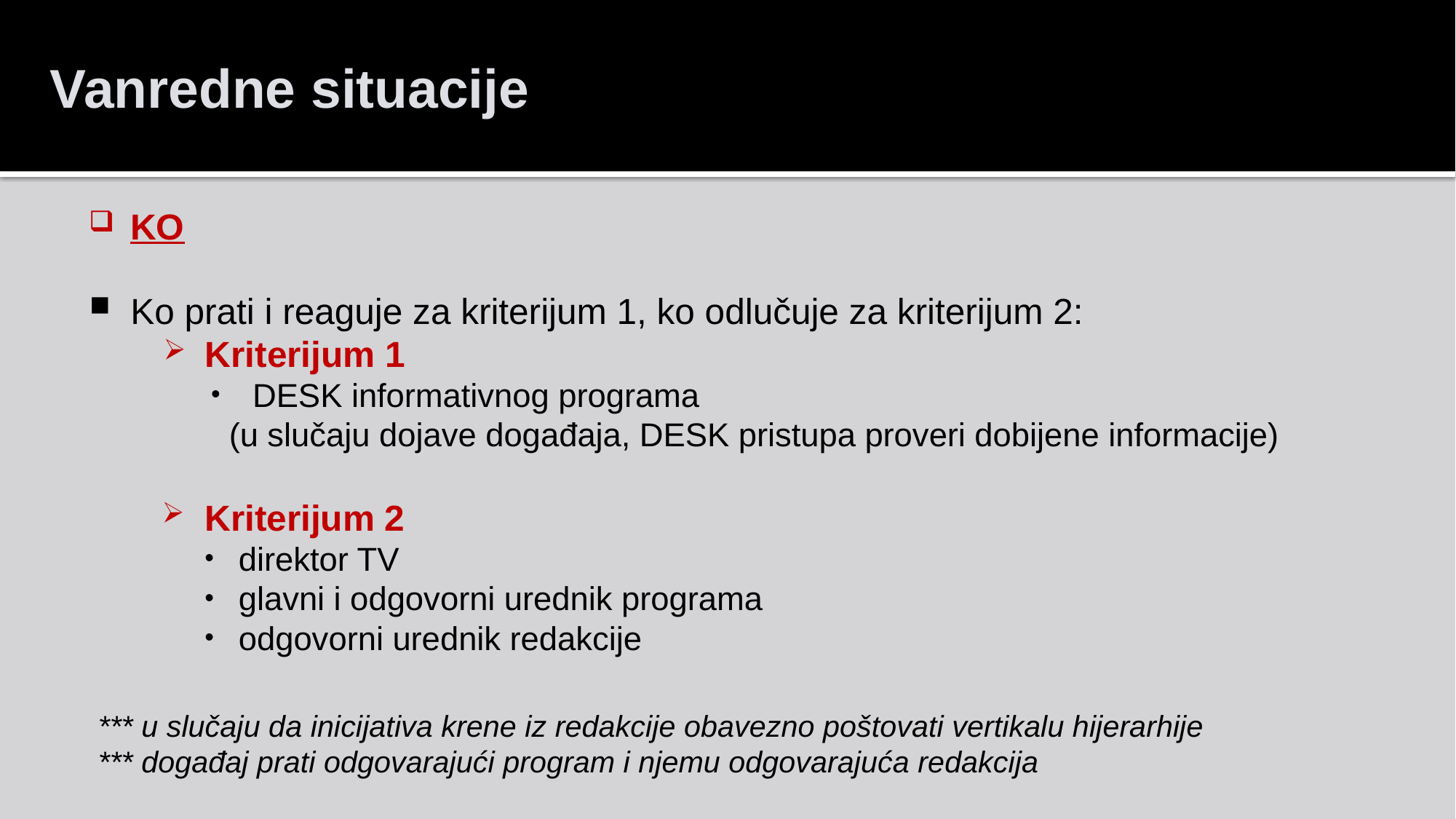

Vanredne situacije

KO

Ko prati i reaguje za kriterijum 1, ko odlučuje za kriterijum 2:
Kriterijum 1
DESK informativnog programa
	  (u slučaju dojave događaja, DESK pristupa proveri dobijene informacije)

Kriterijum 2
direktor TV
glavni i odgovorni urednik programa
odgovorni urednik redakcije

*** u slučaju da inicijativa krene iz redakcije obavezno poštovati vertikalu hijerarhije
*** događaj prati odgovarajući program i njemu odgovarajuća redakcija